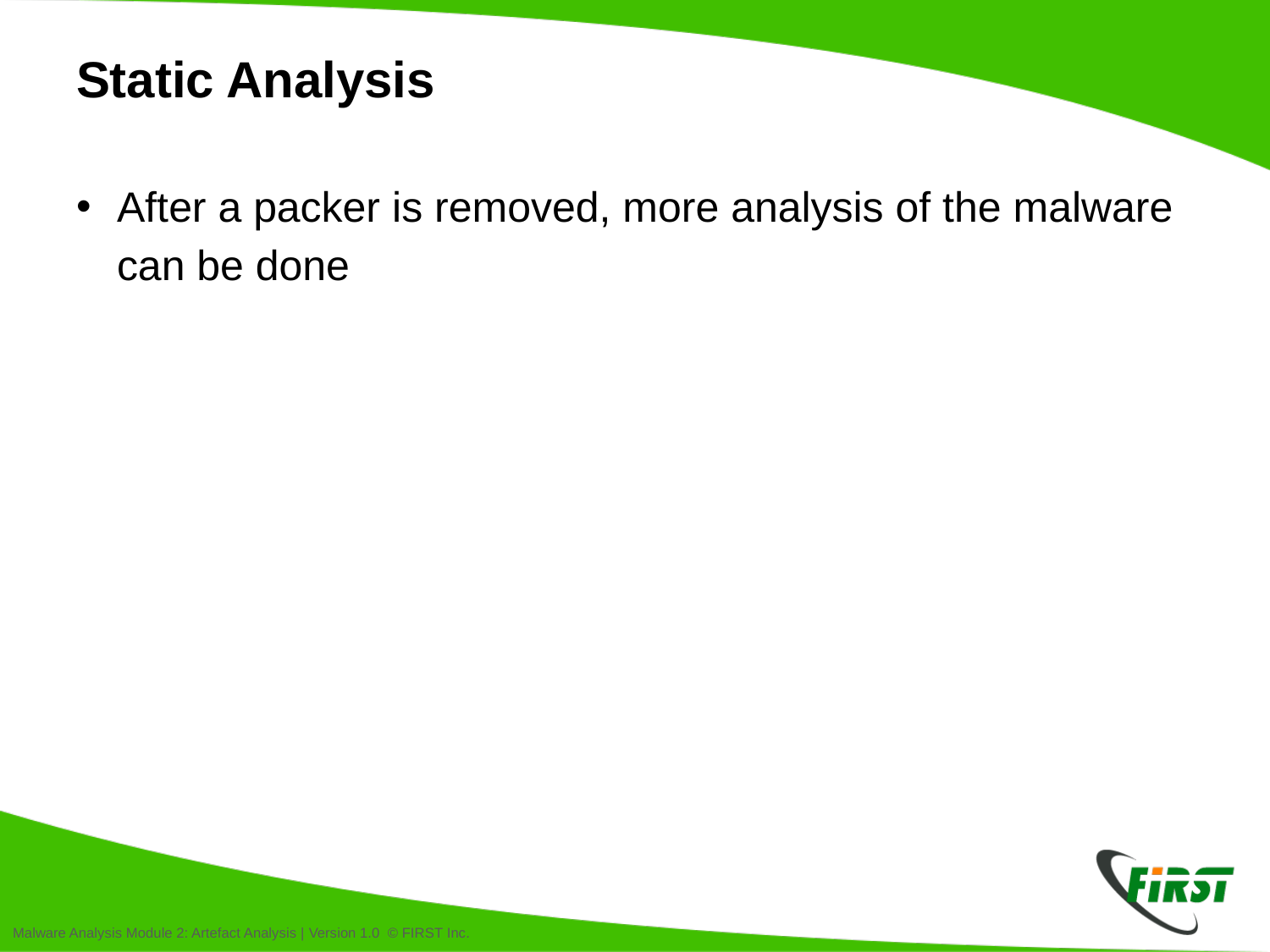

# Static Analysis
After a packer is removed, more analysis of the malware can be done